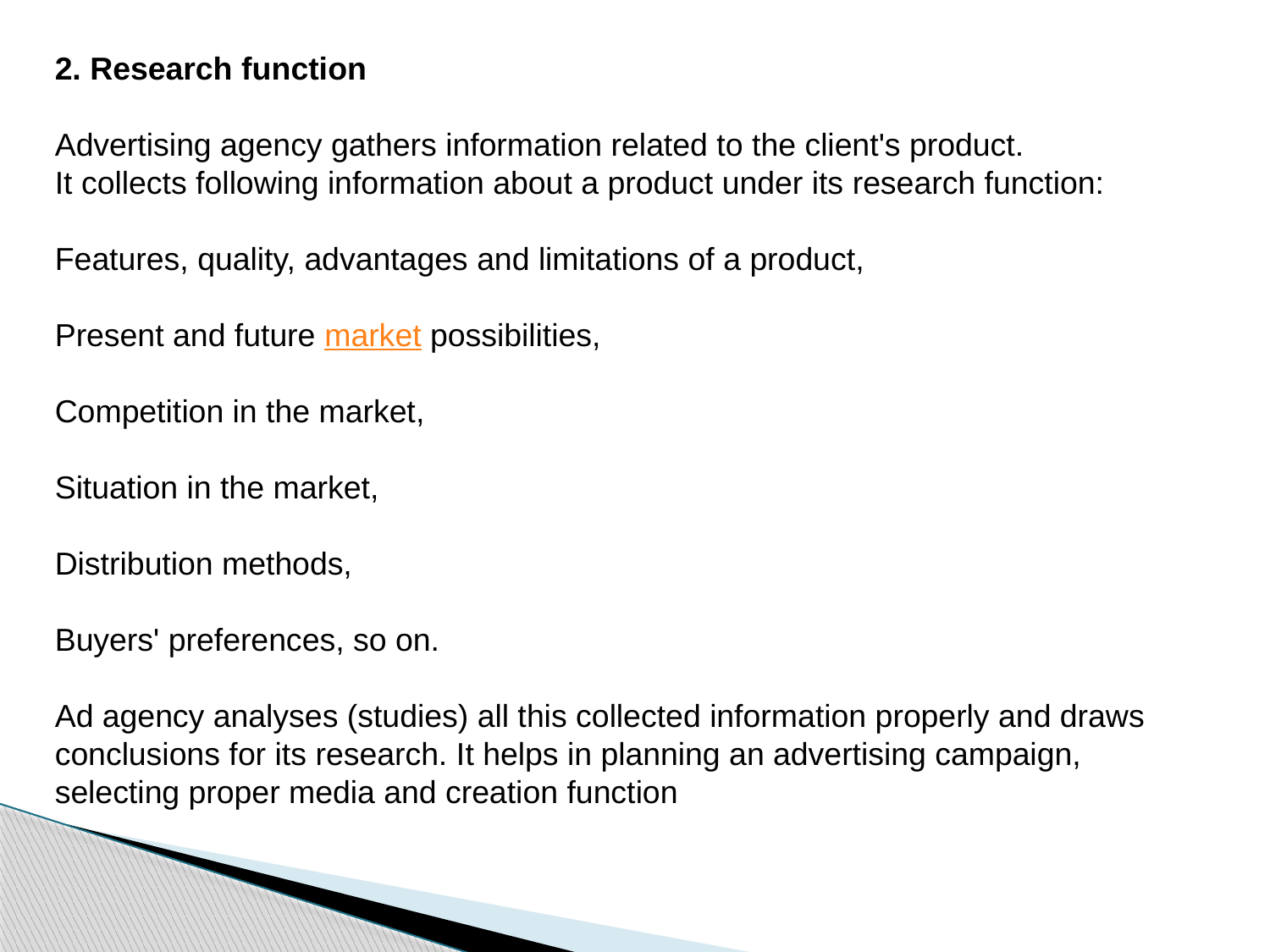

2. Research function
Advertising agency gathers information related to the client's product.
It collects following information about a product under its research function:

Features, quality, advantages and limitations of a product,

Present and future market possibilities,

Competition in the market,

Situation in the market,

Distribution methods,

Buyers' preferences, so on.

Ad agency analyses (studies) all this collected information properly and draws conclusions for its research. It helps in planning an advertising campaign, selecting proper media and creation function